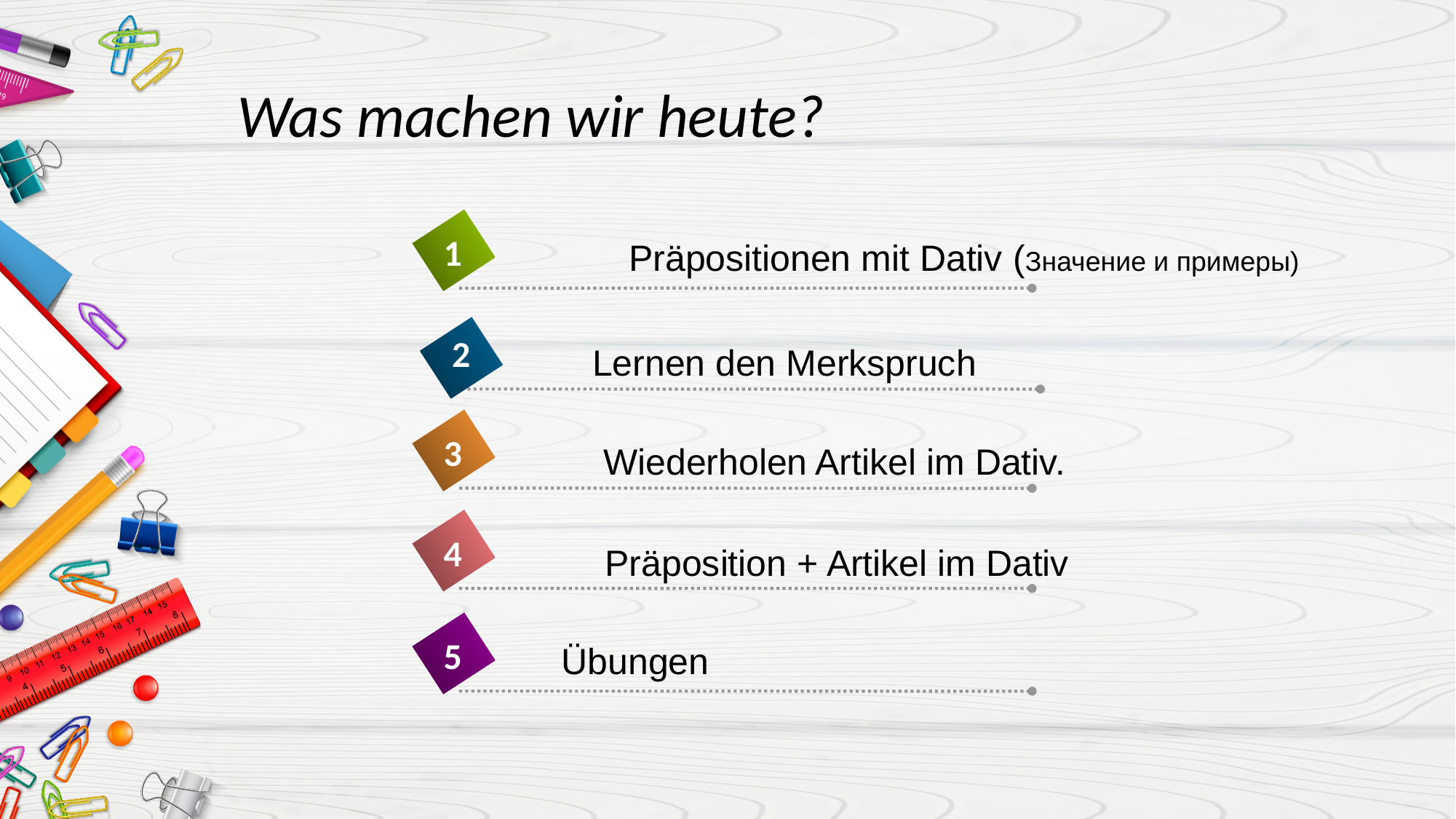

# Was machen wir heute?

1
Präpositionen mit Dativ (Значение и примеры)

2

Lernen den Merkspruch

3
Wiederholen Artikel im Dativ.

4
Präposition + Artikel im Dativ

5
Übungen